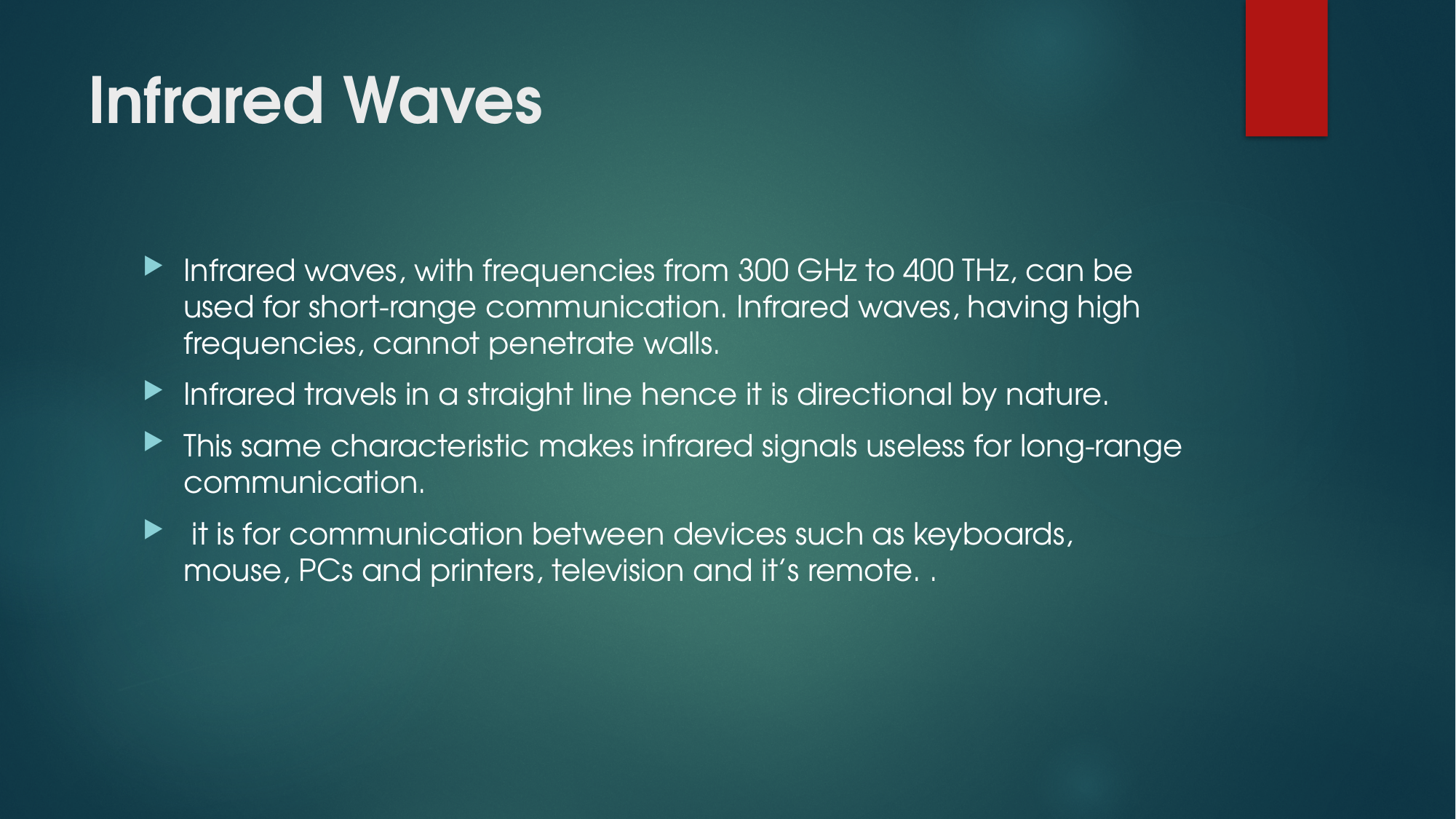

# Infrared Waves
Infrared waves, with frequencies from 300 GHz to 400 THz, can be used for short-range communication. Infrared waves, having high frequencies, cannot penetrate walls.
Infrared travels in a straight line hence it is directional by nature.
This same characteristic makes infrared signals useless for long-range communication.
 it is for communication between devices such as keyboards, mouse, PCs and printers, television and it’s remote. .